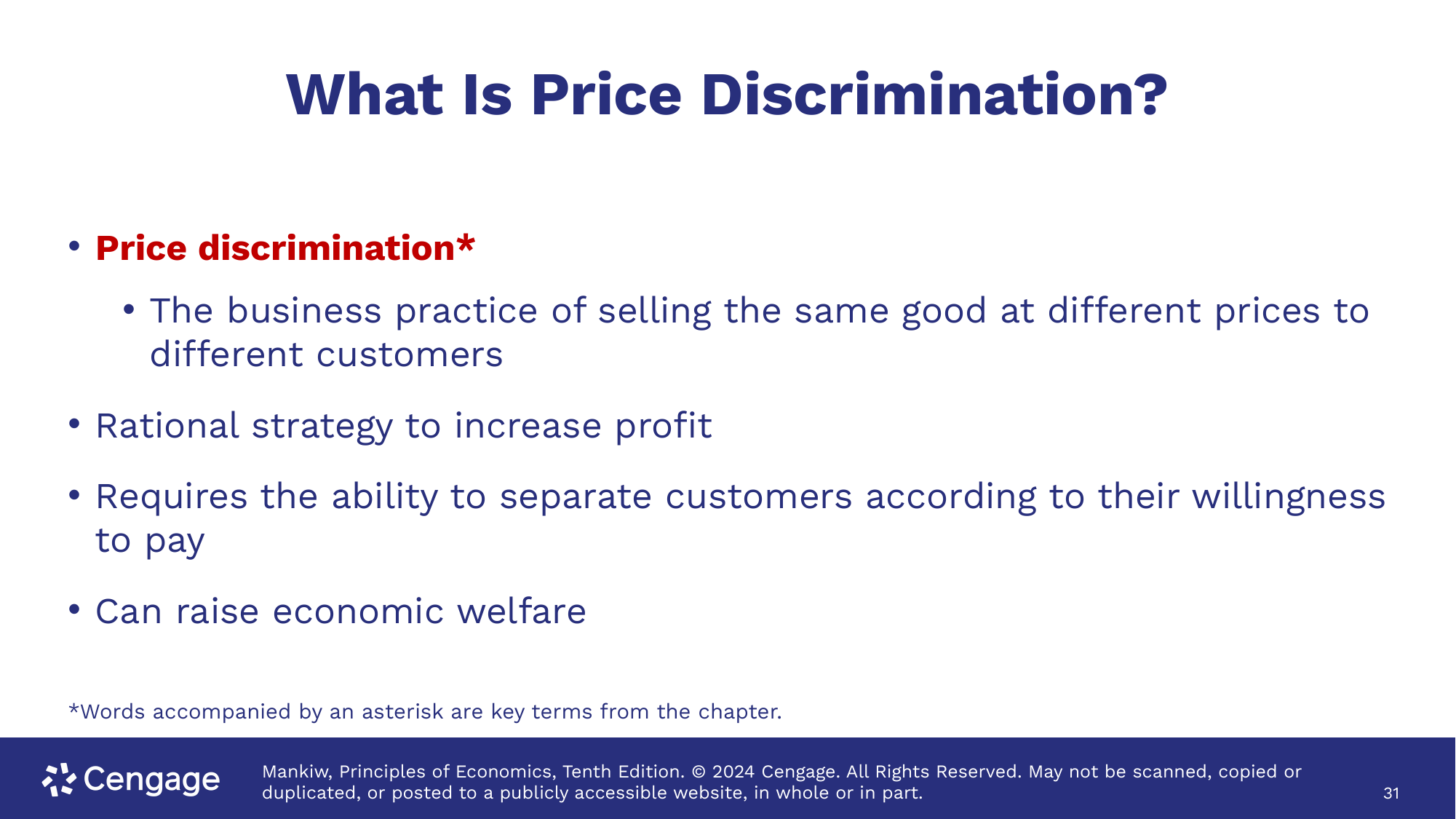

# What Is Price Discrimination?
Price discrimination*
The business practice of selling the same good at different prices to different customers
Rational strategy to increase profit
Requires the ability to separate customers according to their willingness to pay
Can raise economic welfare
*Words accompanied by an asterisk are key terms from the chapter.